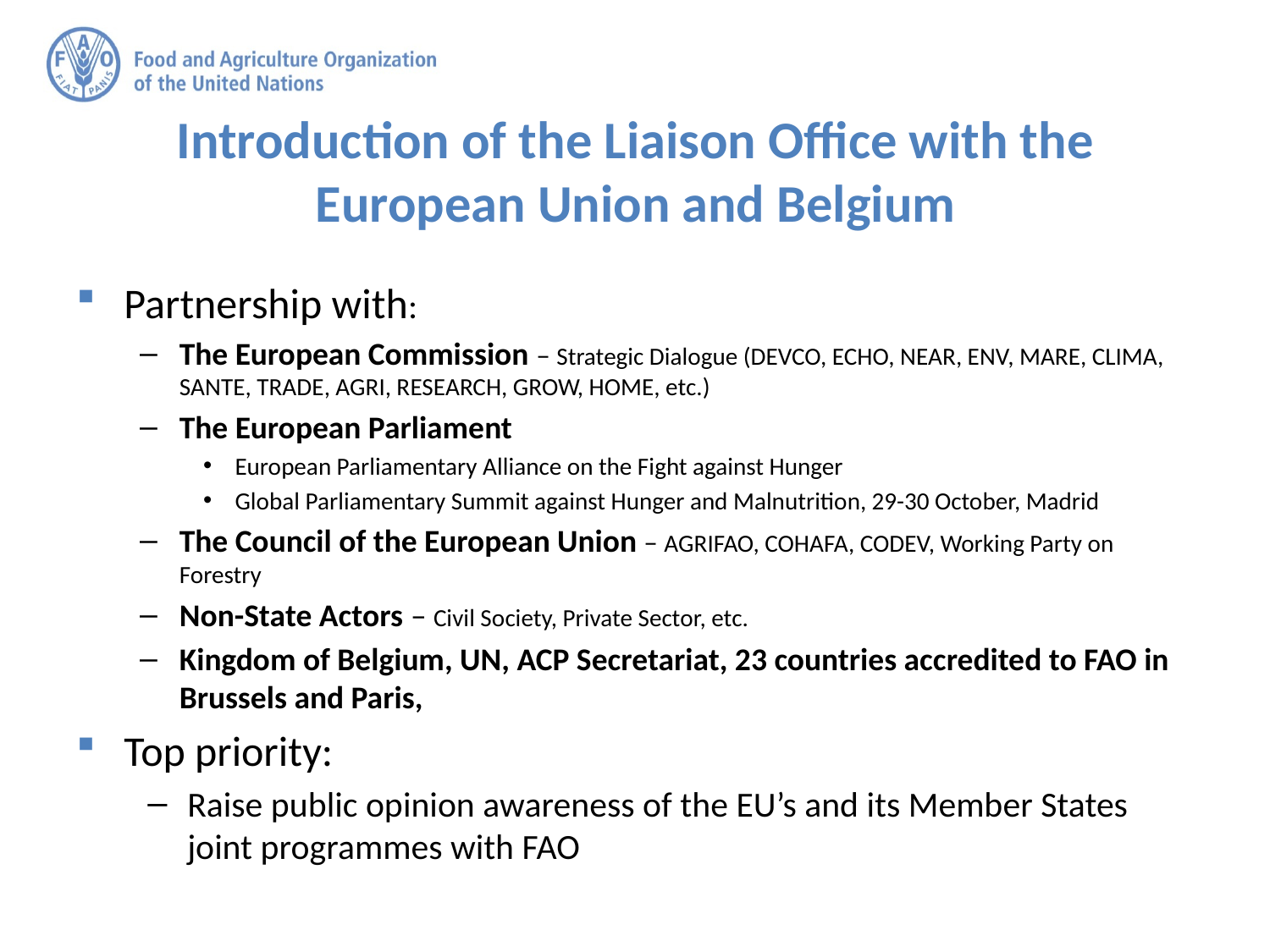

# Introduction of the Liaison Office with the European Union and Belgium
Partnership with:
The European Commission – Strategic Dialogue (DEVCO, ECHO, NEAR, ENV, MARE, CLIMA, SANTE, TRADE, AGRI, RESEARCH, GROW, HOME, etc.)
The European Parliament
European Parliamentary Alliance on the Fight against Hunger
Global Parliamentary Summit against Hunger and Malnutrition, 29-30 October, Madrid
The Council of the European Union – AGRIFAO, COHAFA, CODEV, Working Party on Forestry
Non-State Actors – Civil Society, Private Sector, etc.
Kingdom of Belgium, UN, ACP Secretariat, 23 countries accredited to FAO in Brussels and Paris,
Top priority:
Raise public opinion awareness of the EU’s and its Member States joint programmes with FAO